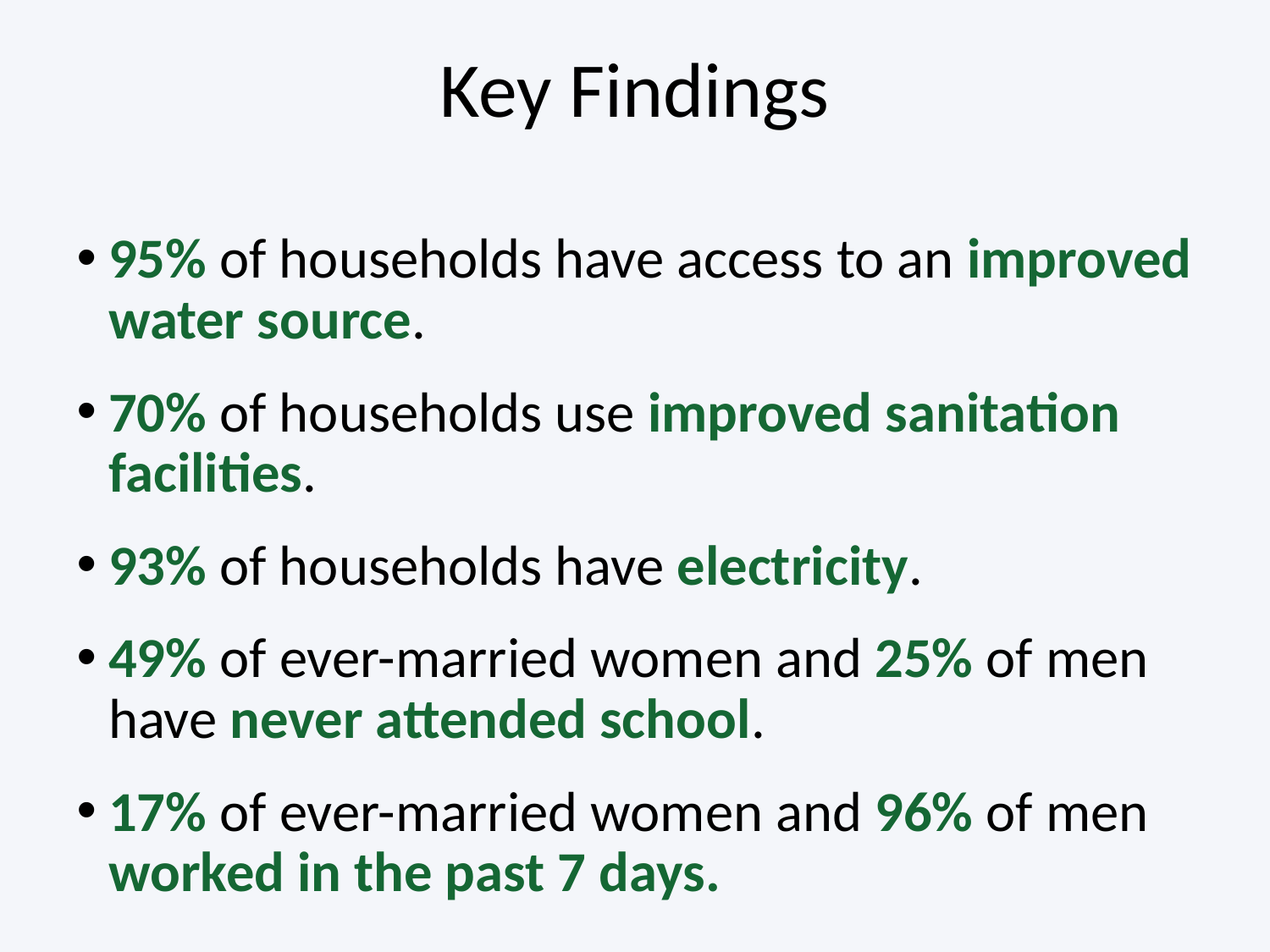

# Key Findings
95% of households have access to an improved water source.
70% of households use improved sanitation facilities.
93% of households have electricity.
49% of ever-married women and 25% of men have never attended school.
17% of ever-married women and 96% of men worked in the past 7 days.